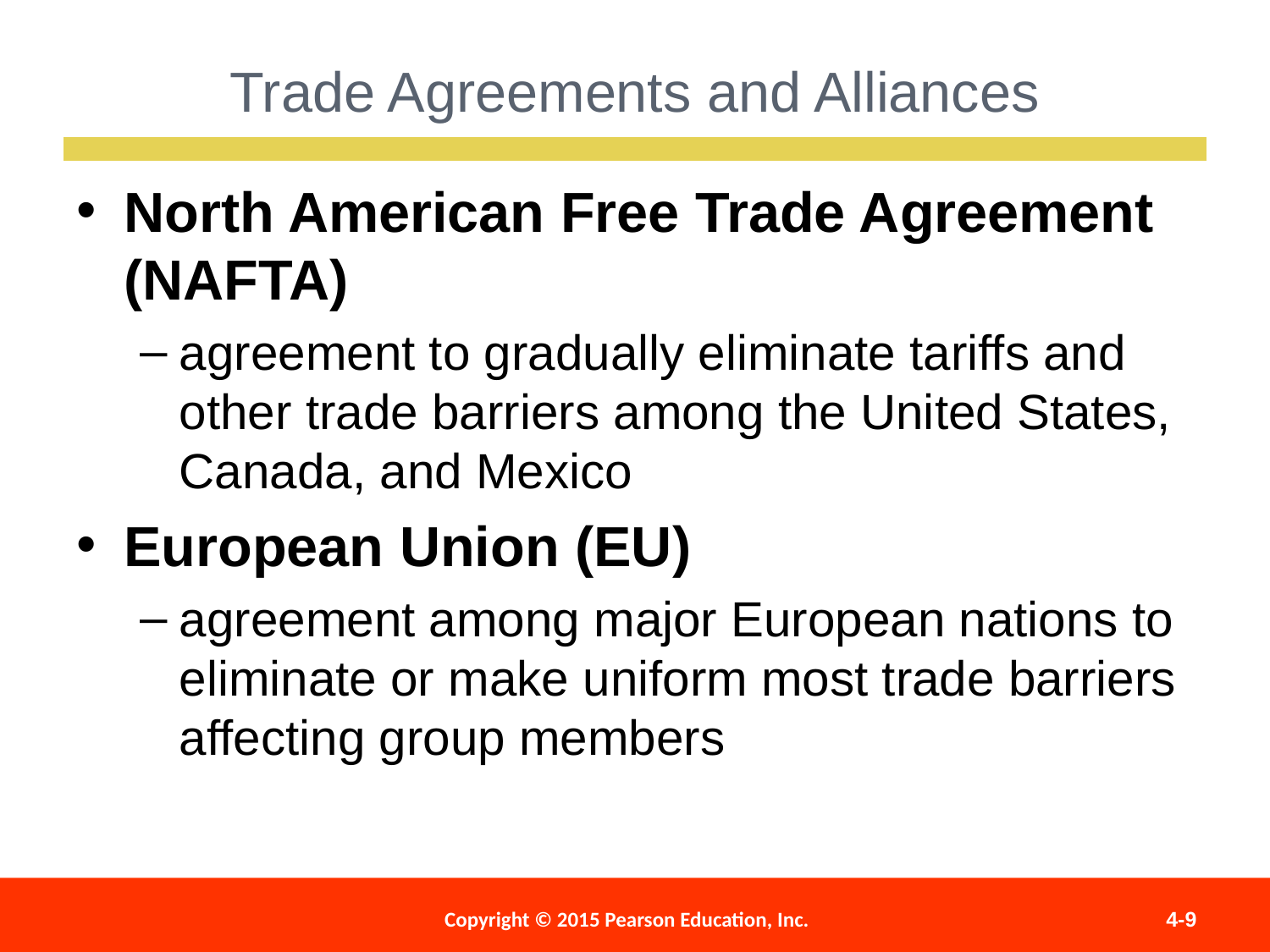

Trade Agreements and Alliances
North American Free Trade Agreement (NAFTA)
agreement to gradually eliminate tariffs and other trade barriers among the United States, Canada, and Mexico
European Union (EU)
agreement among major European nations to eliminate or make uniform most trade barriers affecting group members